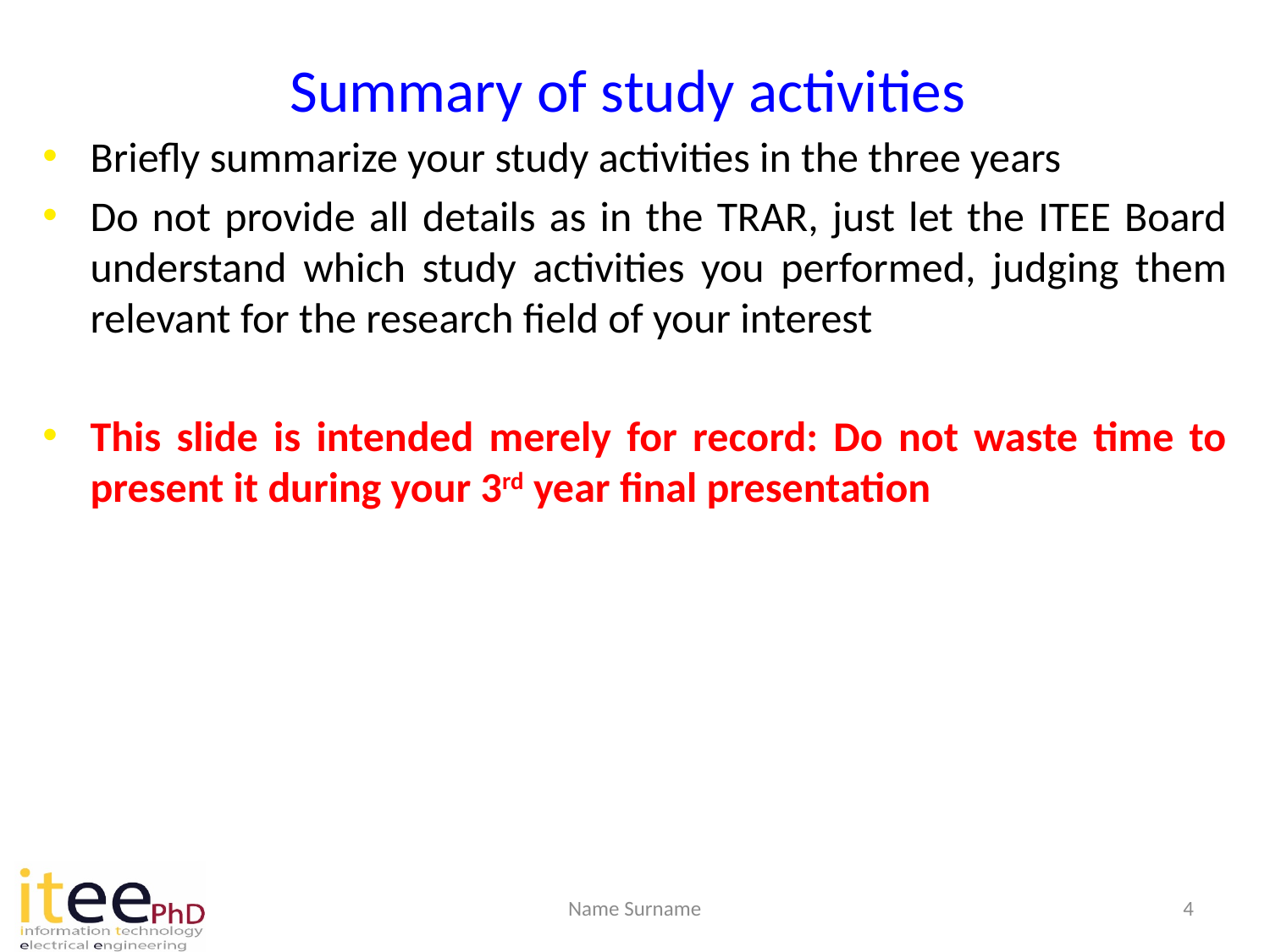

# Summary of study activities
Briefly summarize your study activities in the three years
Do not provide all details as in the TRAR, just let the ITEE Board understand which study activities you performed, judging them relevant for the research field of your interest

This slide is intended merely for record: Do not waste time to present it during your 3rd year final presentation
Name Surname
4